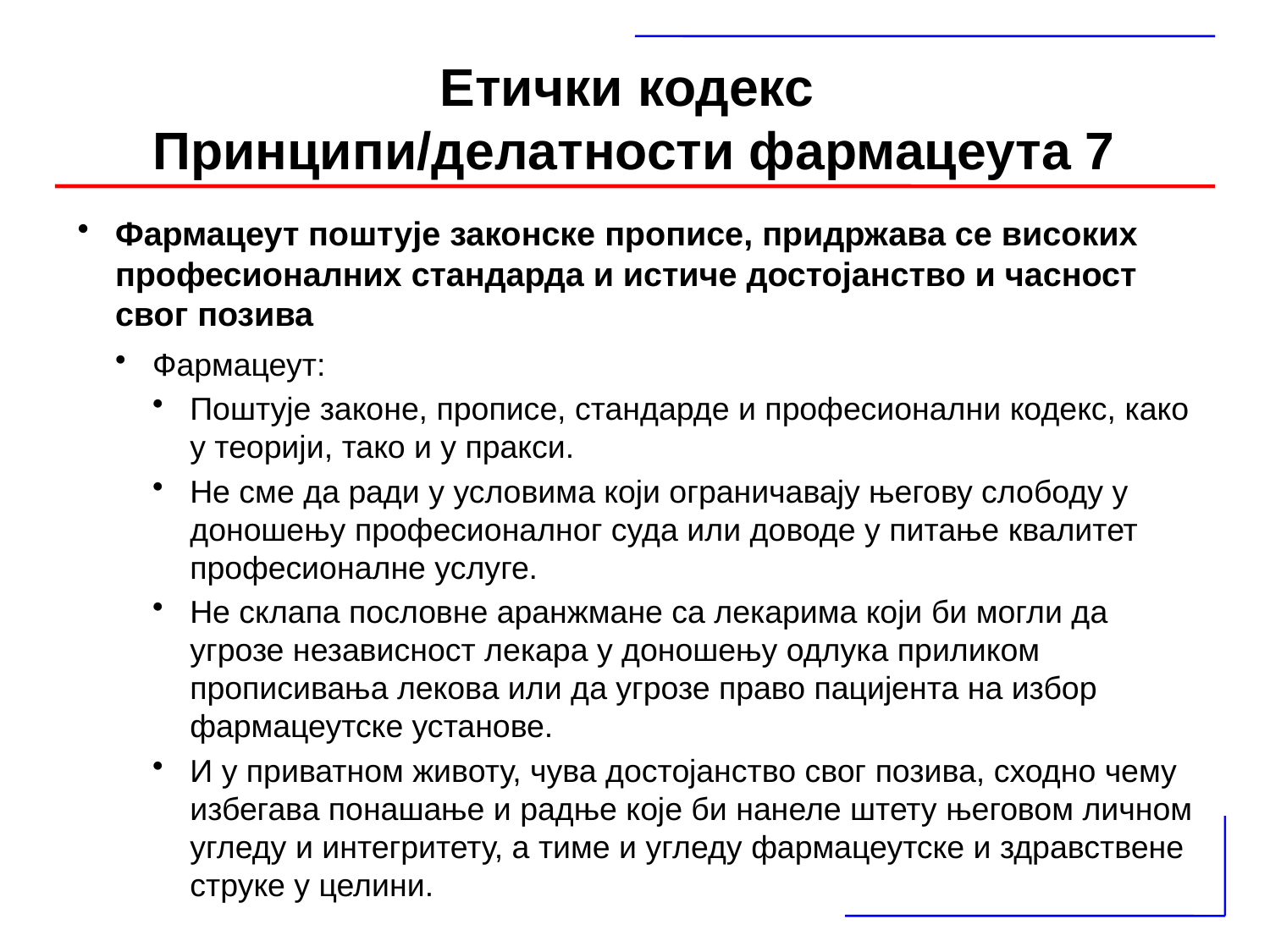

Етички кодекс
Принципи/делатности фармацеута 7
Фармацеут поштује законске прописе, придржава се високих професионалних стандарда и истиче достојанство и часност свог позива

Фармацеут:
Поштује законе, прописе, стандарде и професионални кодекс, како у теорији, тако и у пракси.
Не сме да ради у условима који ограничавају његову слободу у доношењу професионалног суда или доводе у питање квалитет професионалне услуге.
Не склапа пословне аранжмане са лекарима који би могли да угрозе независност лекара у доношењу одлука приликом прописивања лекова или да угрозе право пацијента на избор фармацеутске установе.
И у приватном животу, чува достојанство свог позива, сходно чему избегава понашање и радње које би нанеле штету његовом личном угледу и интегритету, а тиме и угледу фармацеутске и здравствене струке у целини.